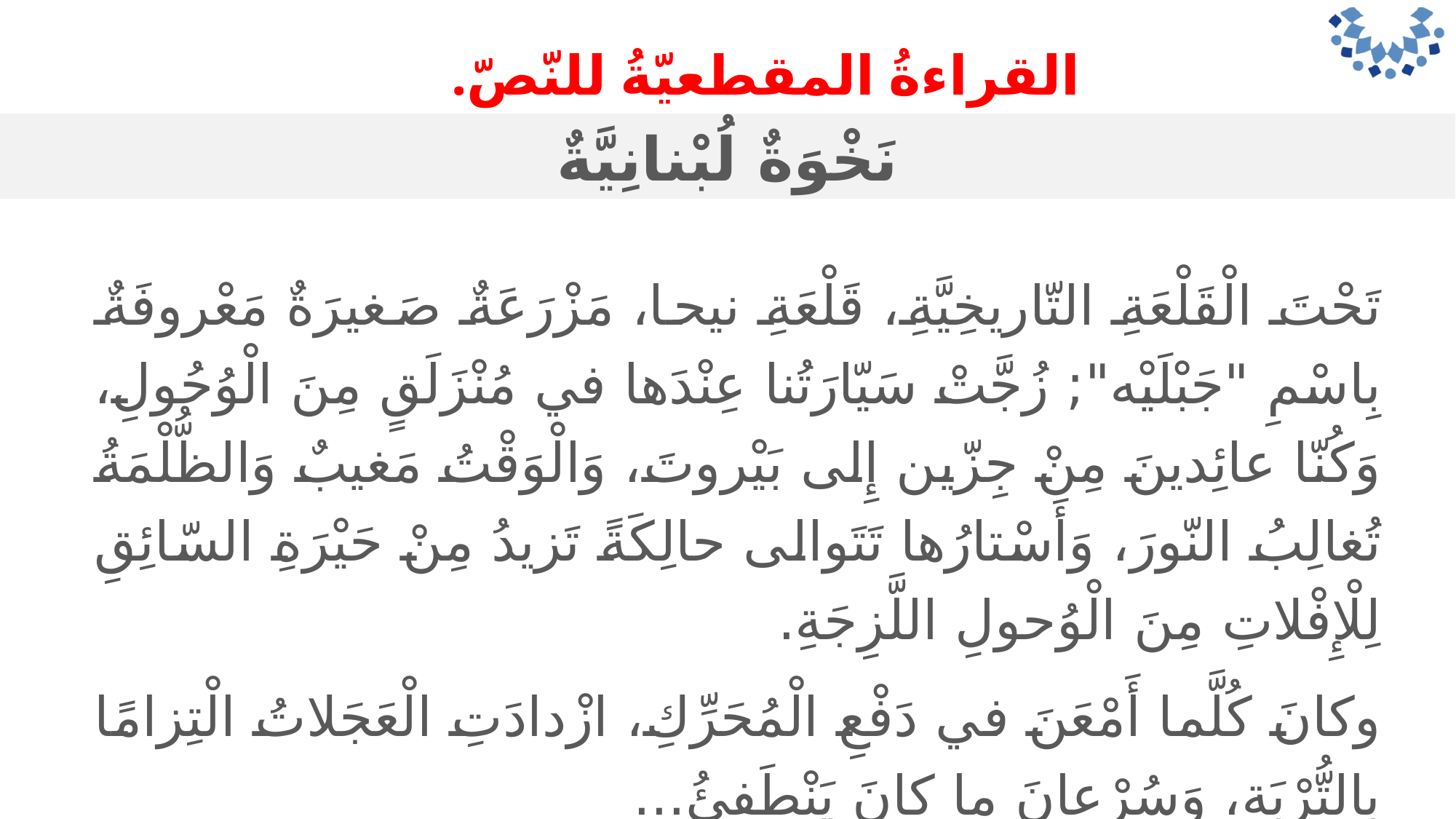

القراءةُ المقطعيّةُ للنّصّ.
نَخْوَةٌ لُبْنانِيَّةٌ
	تَحْتَ الْقَلْعَةِ التّاريخِيَّةِ، قَلْعَةِ نيحا، مَزْرَعَةٌ صَغيرَةٌ مَعْروفَةٌ بِاسْمِ "جَبْلَيْه"; زُجَّتْ سَيّارَتُنا عِنْدَها في مُنْزَلَقٍ مِنَ الْوُحُولِ، وَكُنّا عائِدينَ مِنْ جِزّين إِلى بَيْروتَ، وَالْوَقْتُ مَغيبٌ وَالظُّلْمَةُ تُغالِبُ النّورَ، وَأَسْتارُها تَتَوالى حالِكَةً تَزيدُ مِنْ حَيْرَةِ السّائِقِ لِلْإِفْلاتِ مِنَ الْوُحولِ اللَّزِجَةِ.
	وكانَ كُلَّما أَمْعَنَ في دَفْعِ الْمُحَرِّكِ، ازْدادَتِ الْعَجَلاتُ الْتِزامًا بِالتُّرْبَةِ، وَسُرْعانَ ما كانَ يَنْطَفِئُ...